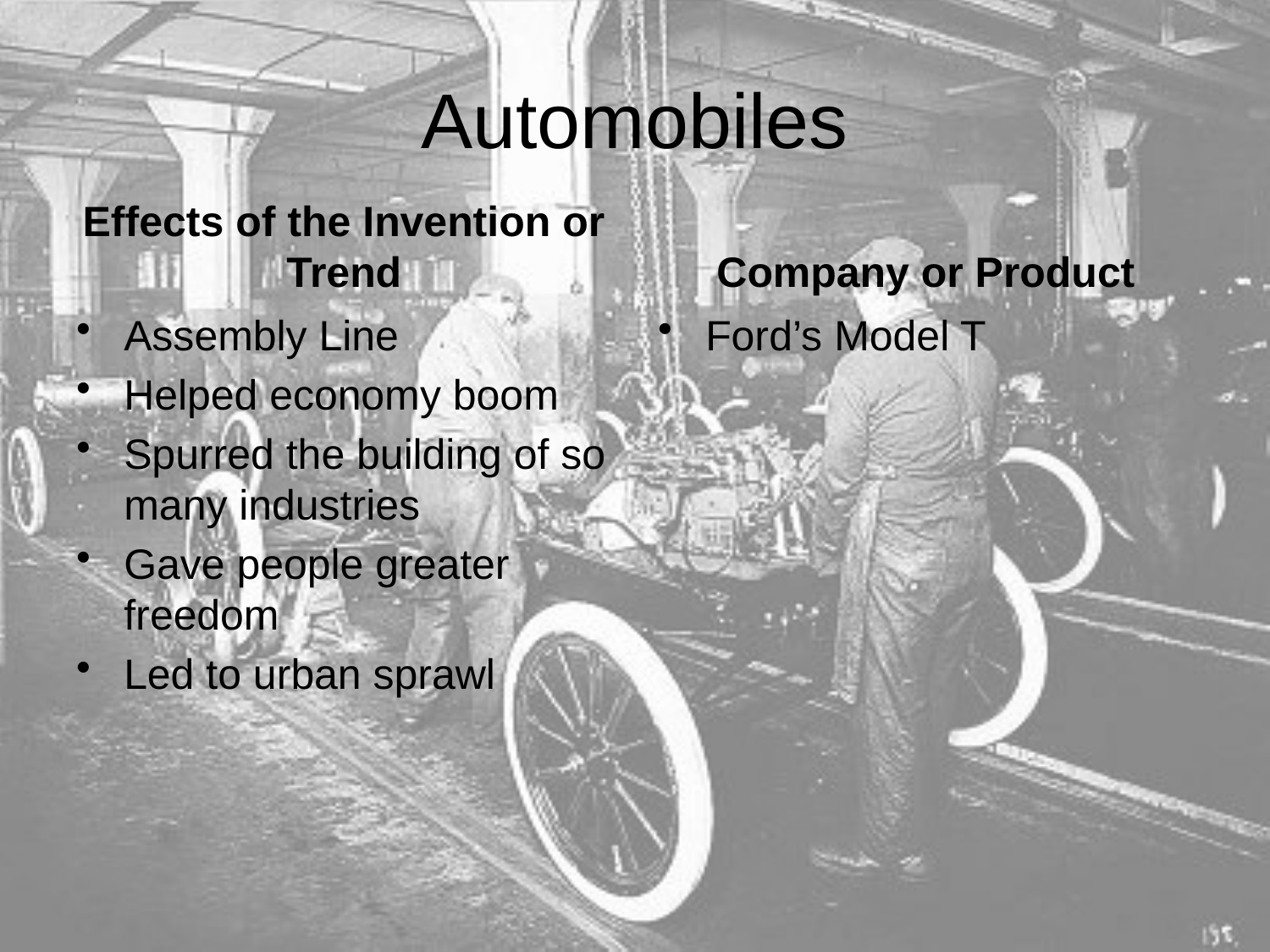

# Automobiles
Effects of the Invention or Trend
Company or Product
Assembly Line
Helped economy boom
Spurred the building of so many industries
Gave people greater freedom
Led to urban sprawl
Ford’s Model T